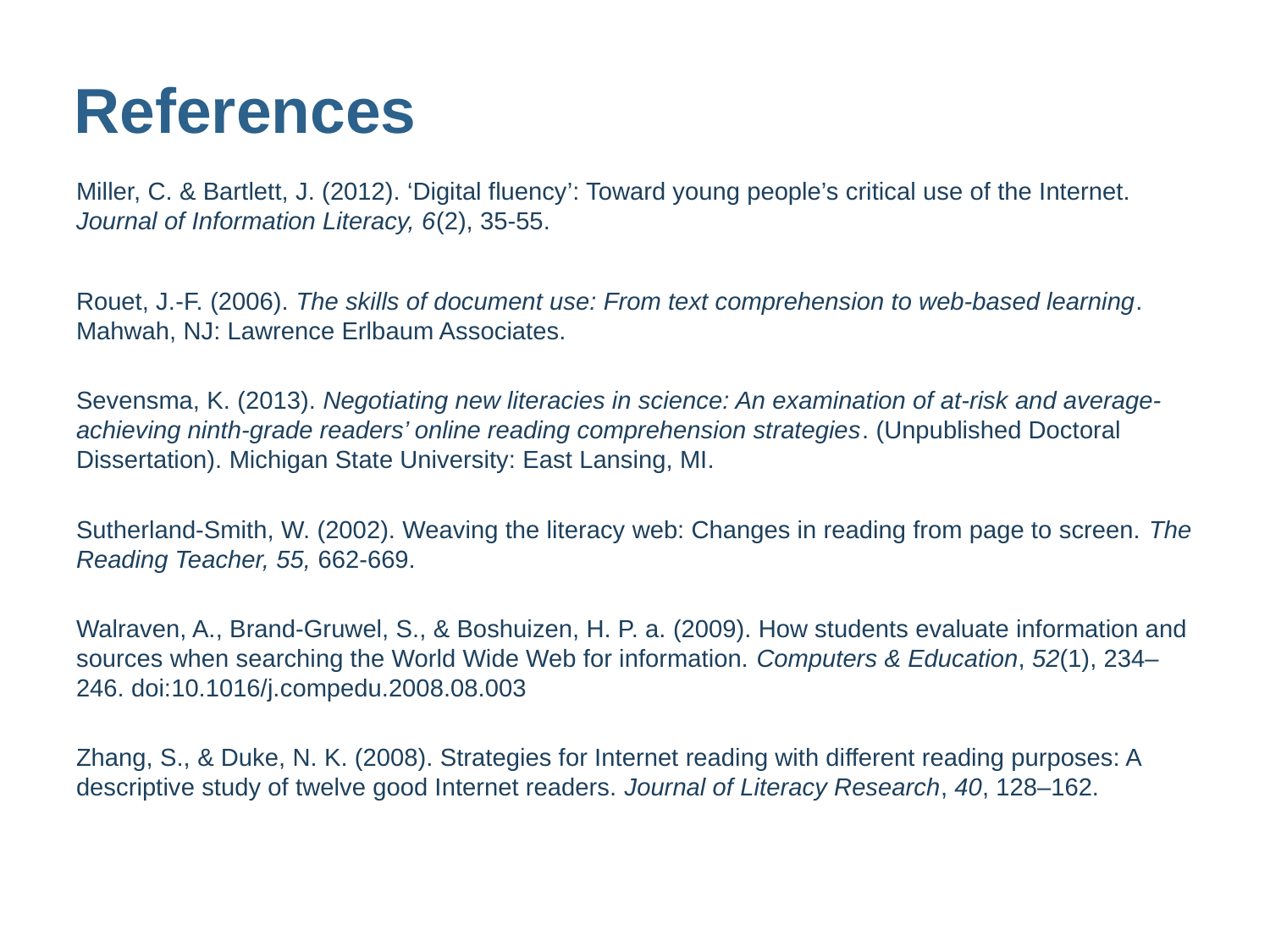

# References
Miller, C. & Bartlett, J. (2012). ‘Digital fluency’: Toward young people’s critical use of the Internet. Journal of Information Literacy, 6(2), 35-55.

Rouet, J.-F. (2006). The skills of document use: From text comprehension to web-based learning. Mahwah, NJ: Lawrence Erlbaum Associates.
Sevensma, K. (2013). Negotiating new literacies in science: An examination of at-risk and average-achieving ninth-grade readers’ online reading comprehension strategies. (Unpublished Doctoral Dissertation). Michigan State University: East Lansing, MI.
Sutherland-Smith, W. (2002). Weaving the literacy web: Changes in reading from page to screen. The Reading Teacher, 55, 662-669.
Walraven, A., Brand-Gruwel, S., & Boshuizen, H. P. a. (2009). How students evaluate information and sources when searching the World Wide Web for information. Computers & Education, 52(1), 234–246. doi:10.1016/j.compedu.2008.08.003
Zhang, S., & Duke, N. K. (2008). Strategies for Internet reading with different reading purposes: A descriptive study of twelve good Internet readers. Journal of Literacy Research, 40, 128–162.